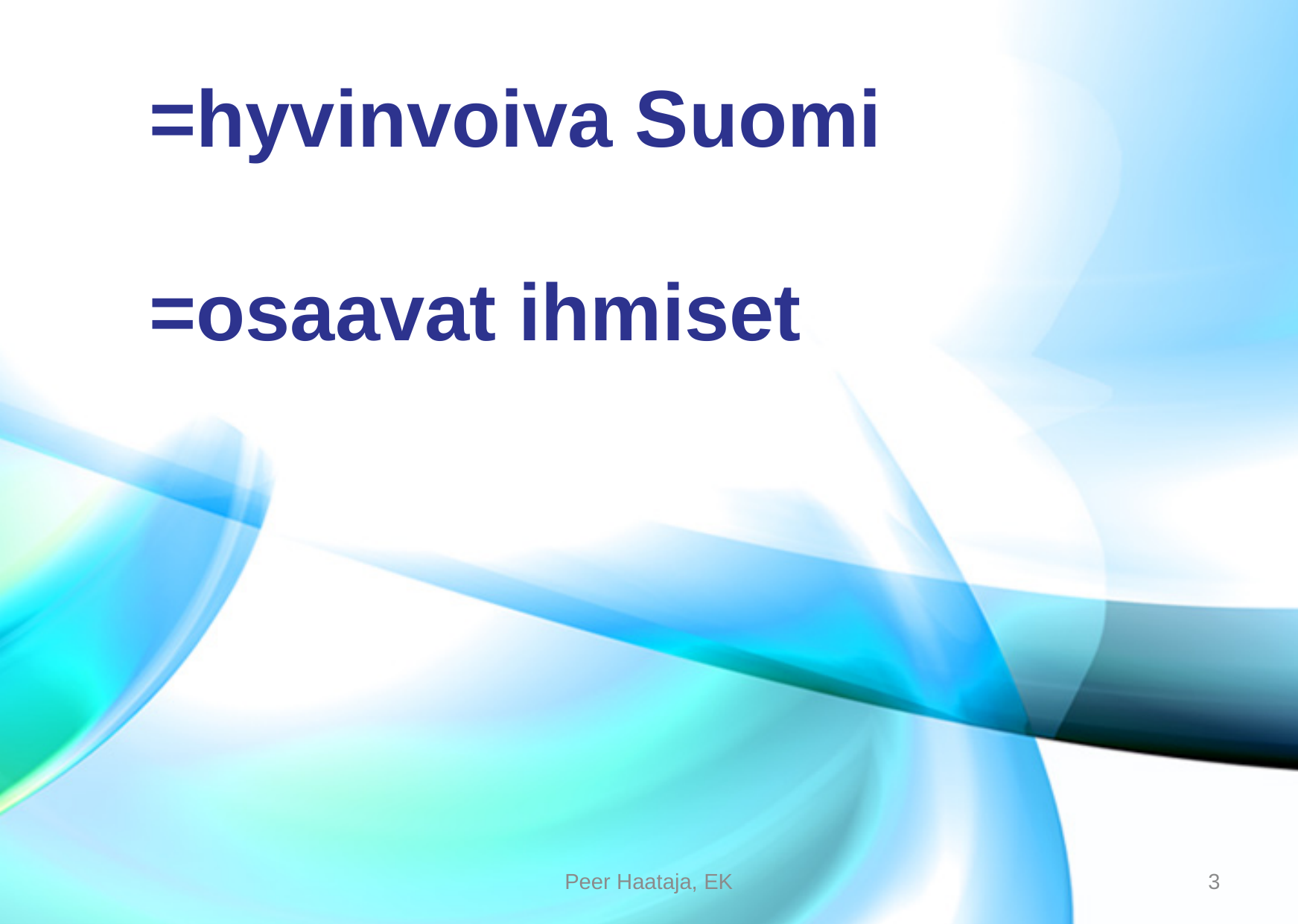

# =hyvinvoiva Suomi =osaavat ihmiset
Peer Haataja, EK
3